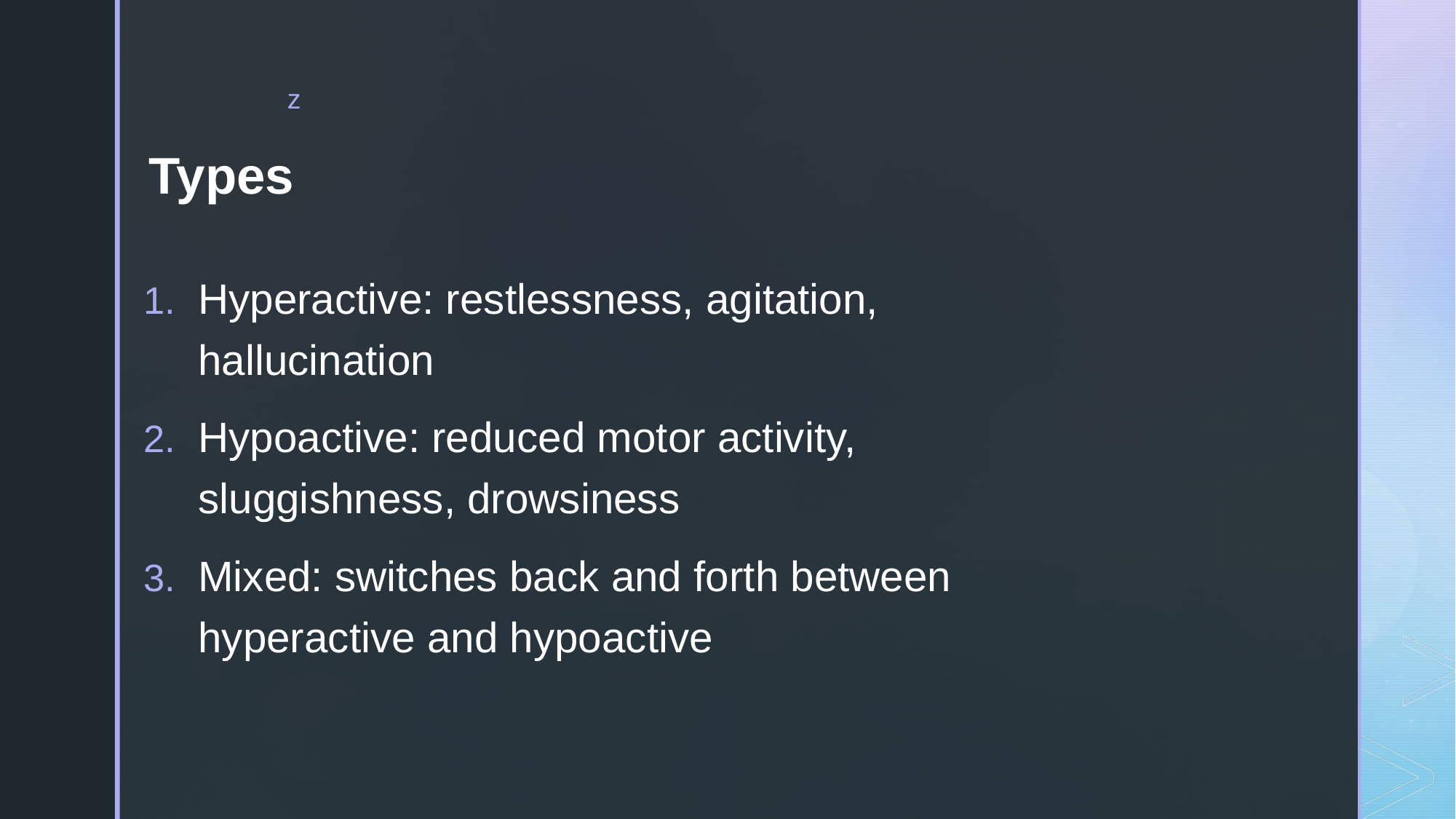

# Types
Hyperactive: restlessness, agitation, hallucination
Hypoactive: reduced motor activity, sluggishness, drowsiness
Mixed: switches back and forth between hyperactive and hypoactive